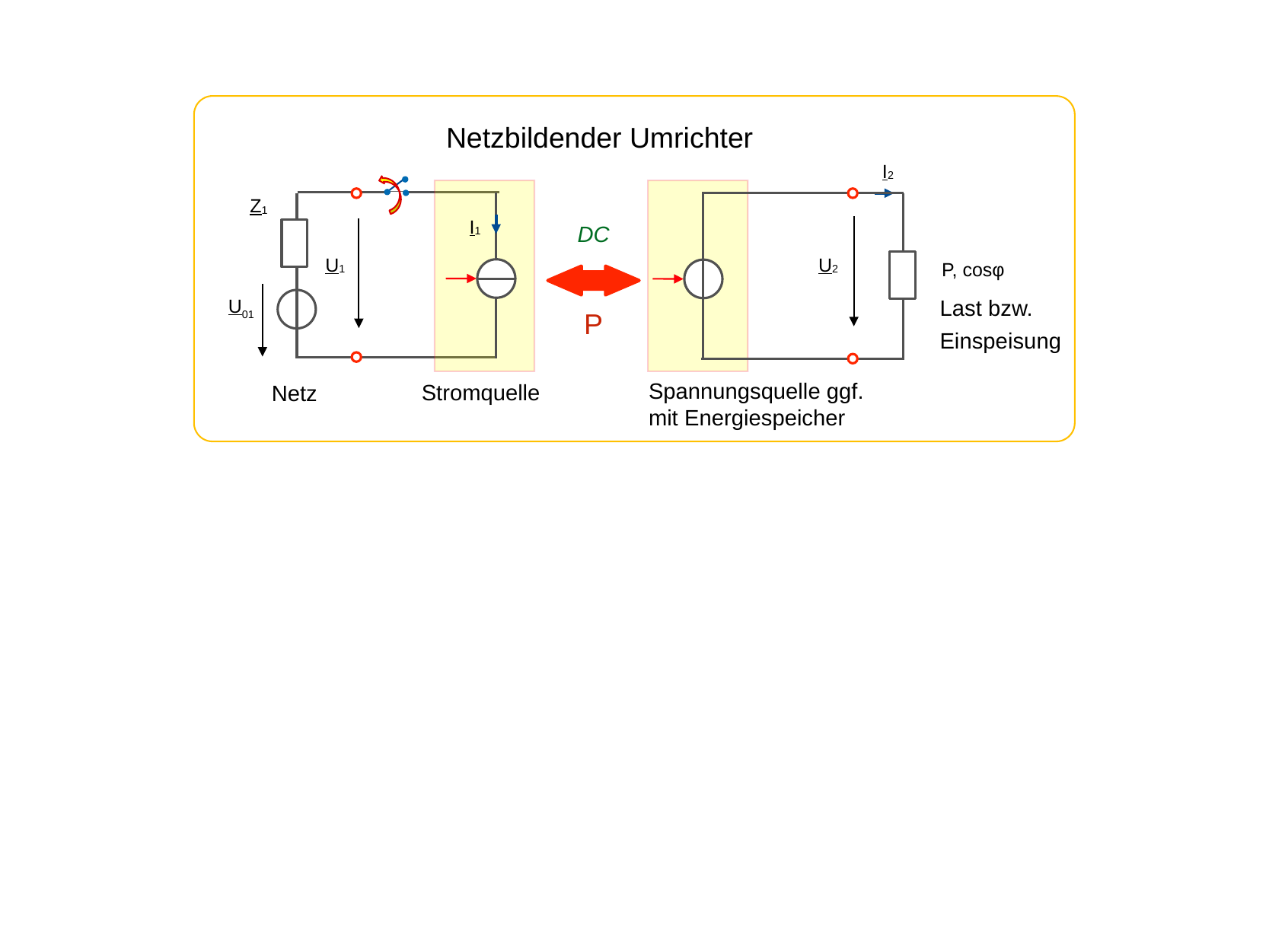

Netzbildender Umrichter
I2

Z1

I1

DC

U1
U2
P, cosφ

U01
Last bzw.
Einspeisung

P

Spannungsquelle ggf. mit Energiespeicher
Stromquelle
Netz